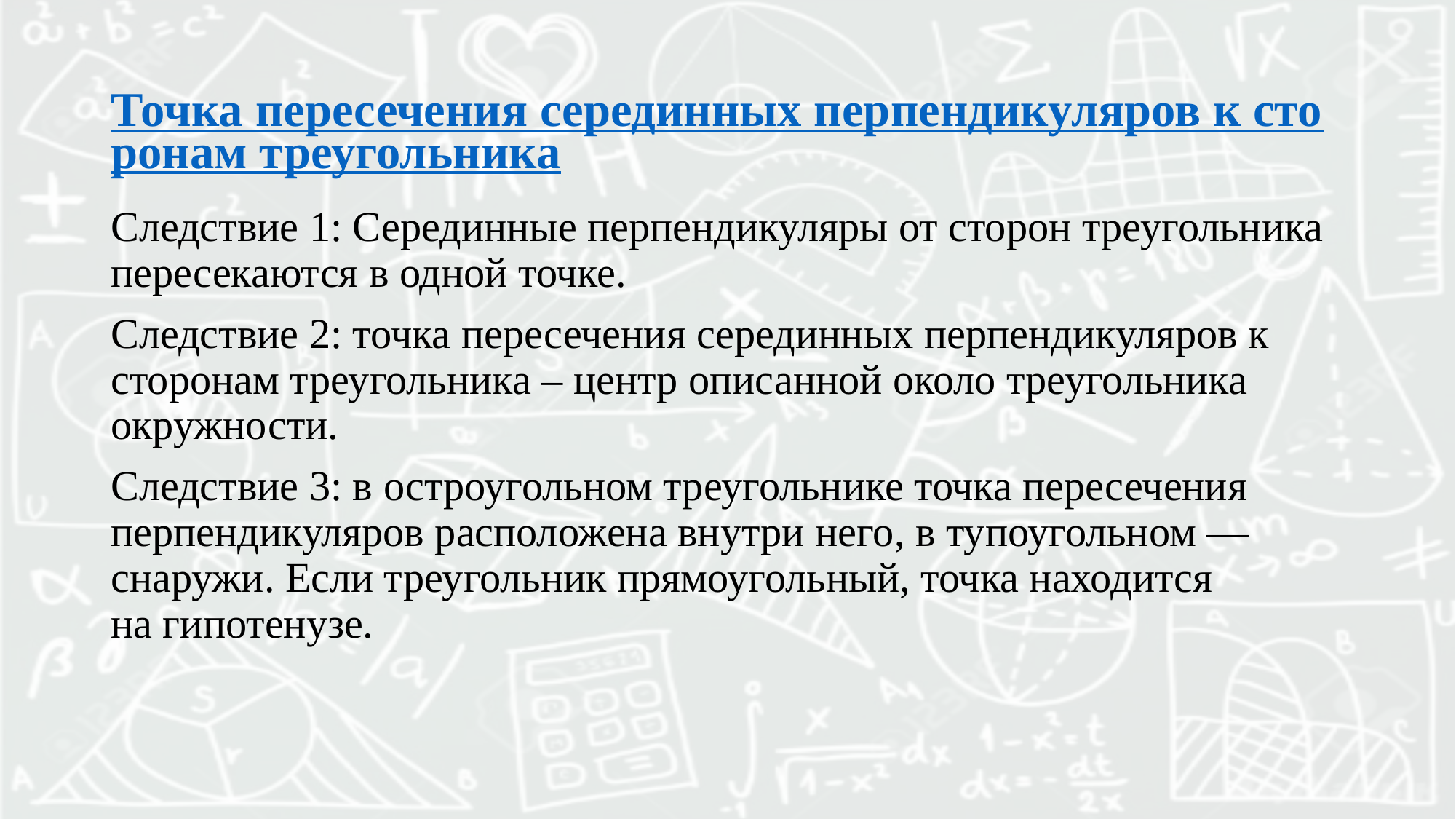

# Точка пересечения серединных перпендикуляров к сторонам треугольника
Следствие 1: Серединные перпендикуляры от сторон треугольника пересекаются в одной точке.
Следствие 2: точка пересечения серединных перпендикуляров к сторонам треугольника – центр описанной около треугольника окружности.
Следствие 3: в остроугольном треугольнике точка пересечения перпендикуляров расположена внутри него, в тупоугольном — снаружи. Если треугольник прямоугольный, точка находится на гипотенузе.